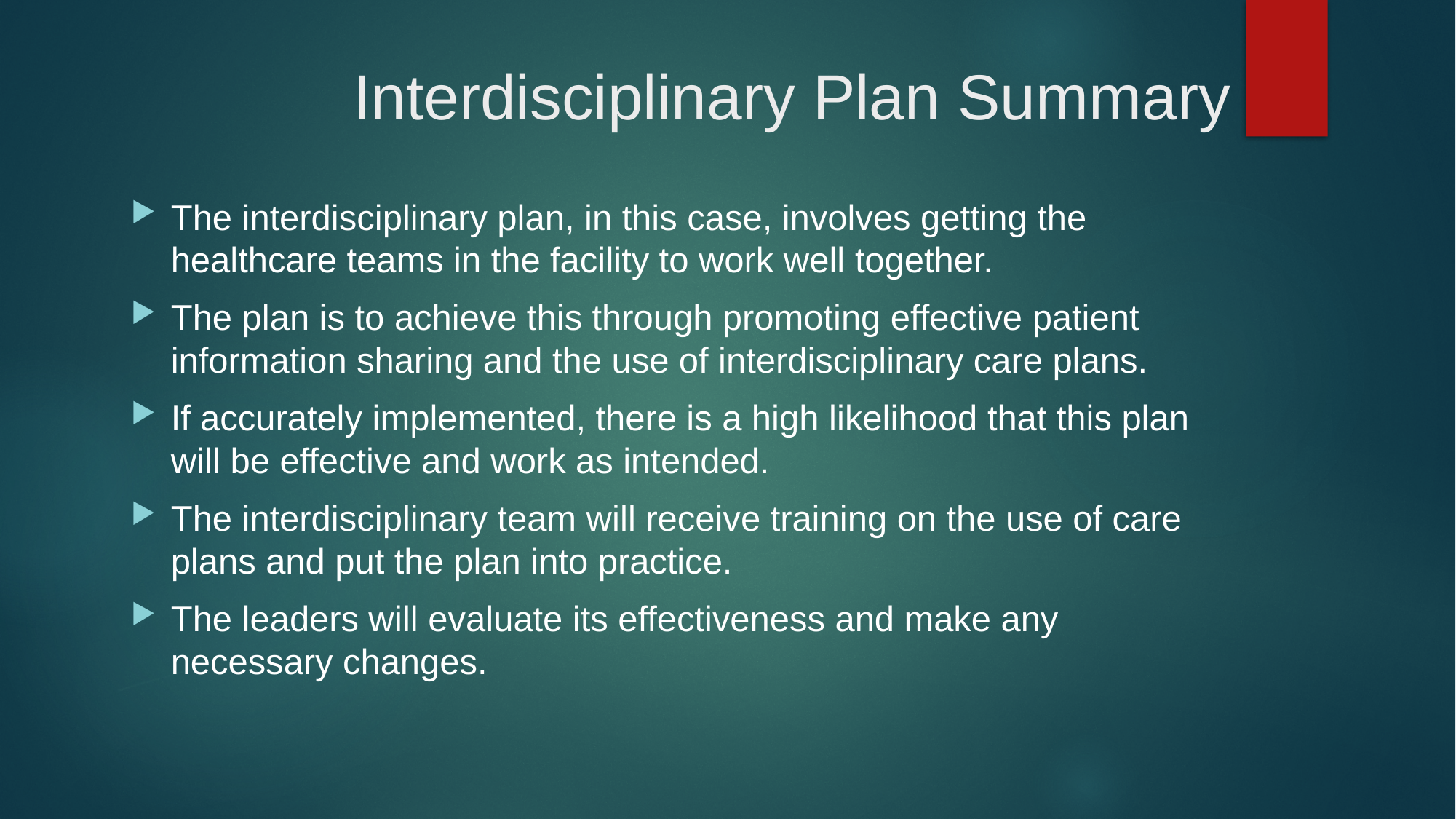

# Interdisciplinary Plan Summary
The interdisciplinary plan, in this case, involves getting the healthcare teams in the facility to work well together.
The plan is to achieve this through promoting effective patient information sharing and the use of interdisciplinary care plans.
If accurately implemented, there is a high likelihood that this plan will be effective and work as intended.
The interdisciplinary team will receive training on the use of care plans and put the plan into practice.
The leaders will evaluate its effectiveness and make any necessary changes.